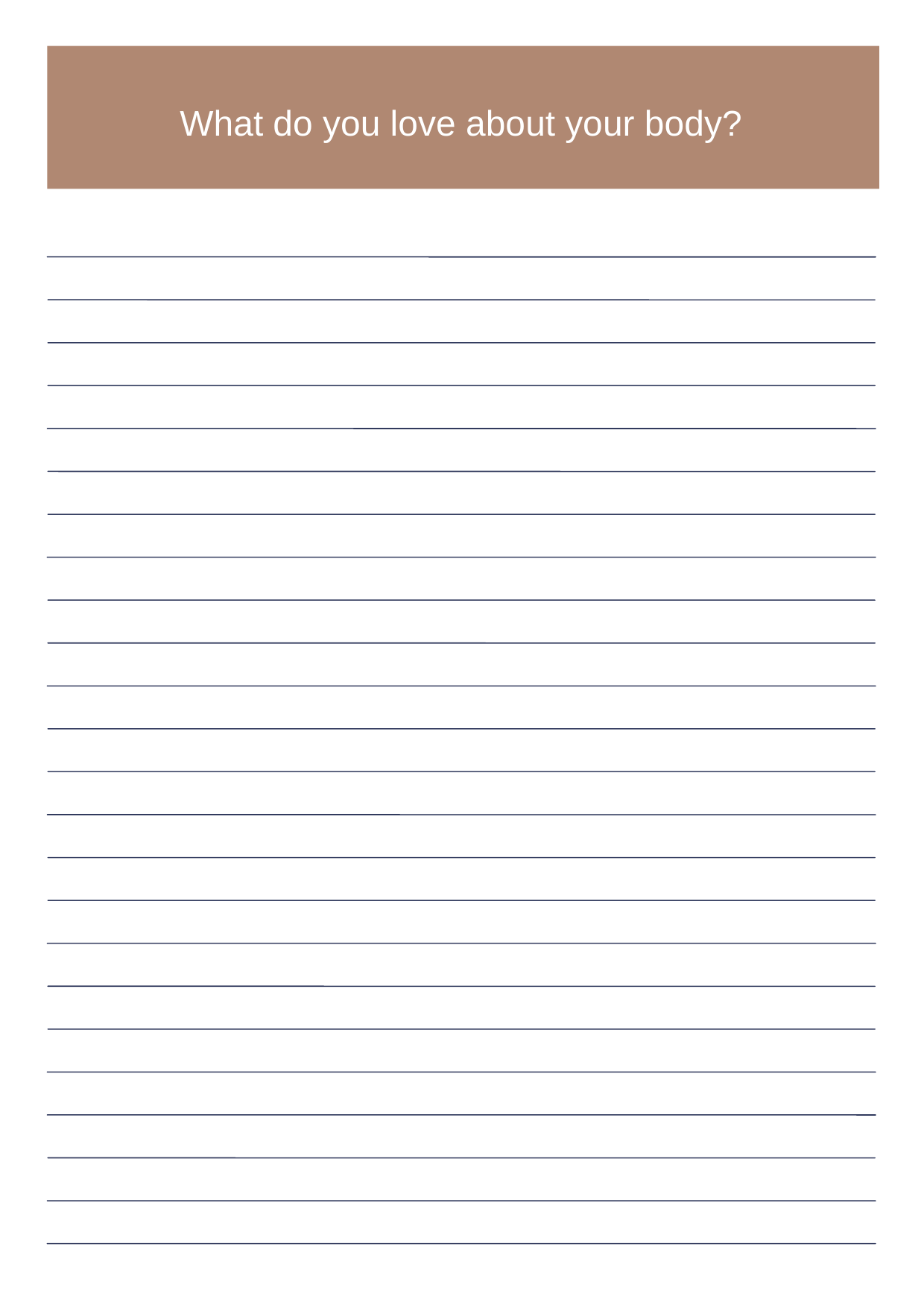

What do you love about your body?